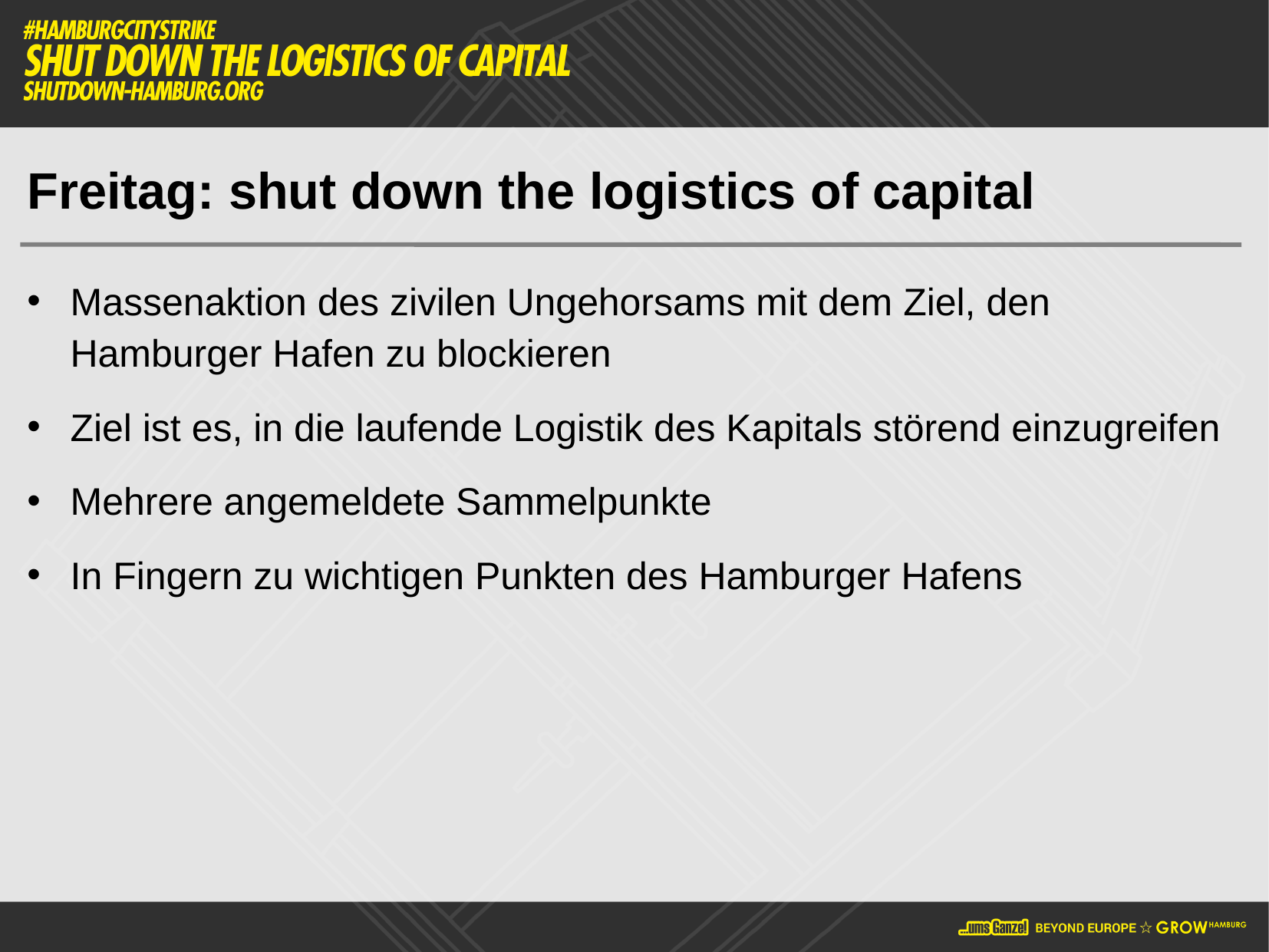

# Freitag: shut down the logistics of capital
Massenaktion des zivilen Ungehorsams mit dem Ziel, den Hamburger Hafen zu blockieren
Ziel ist es, in die laufende Logistik des Kapitals störend einzugreifen
Mehrere angemeldete Sammelpunkte
In Fingern zu wichtigen Punkten des Hamburger Hafens